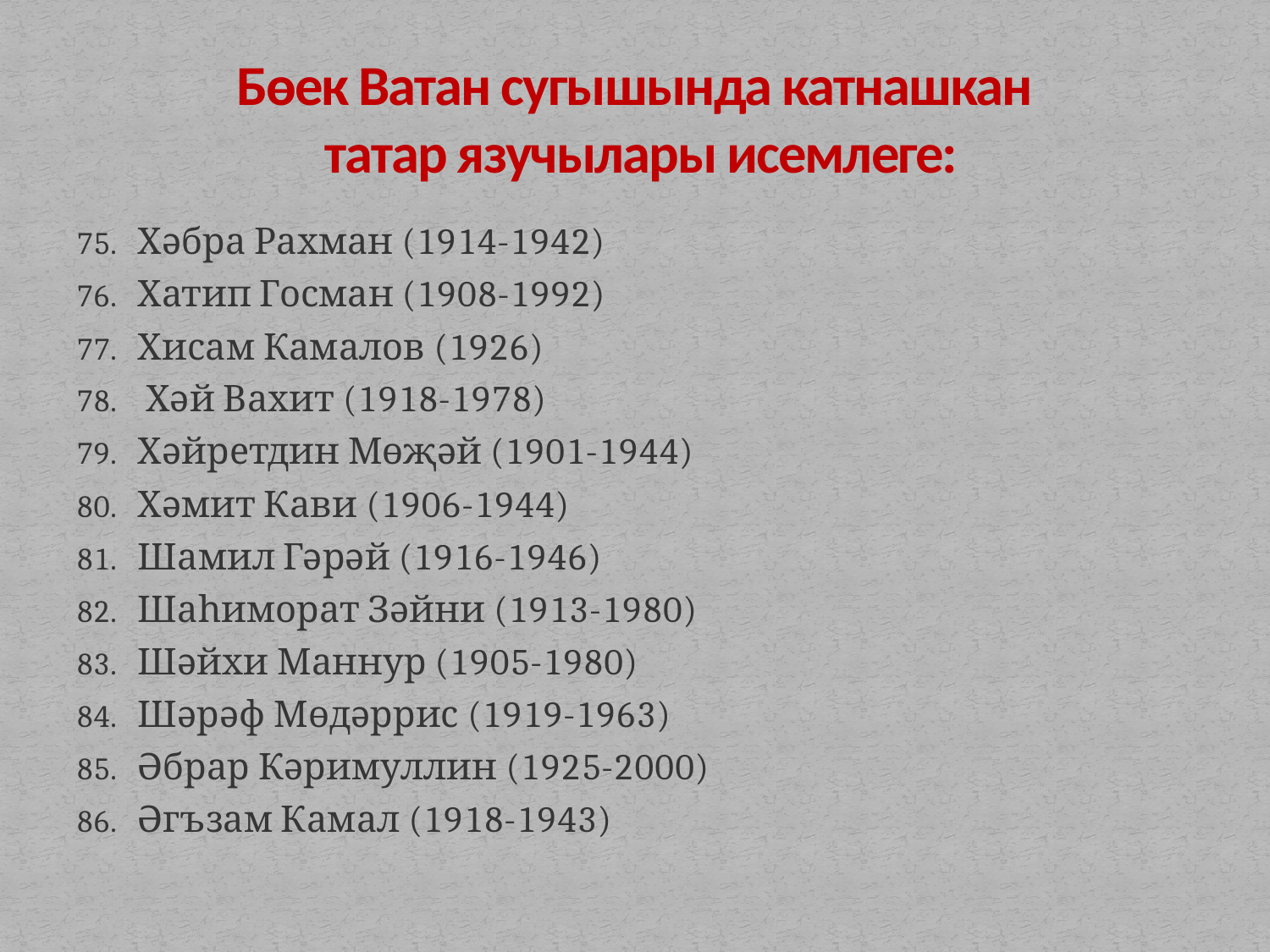

# Бөек Ватан сугышында катнашкан татар язучылары исемлеге:
Хәбра Рахман (1914-1942)
Хатип Госман (1908-1992)
Хисам Камалов (1926)
 Хәй Вахит (1918-1978)
Хәйретдин Мөҗәй (1901-1944)
Хәмит Кави (1906-1944)
Шамил Гәрәй (1916-1946)
Шаһиморат Зәйни (1913-1980)
Шәйхи Маннур (1905-1980)
Шәрәф Мөдәррис (1919-1963)
Әбрар Кәримуллин (1925-2000)
Әгъзам Камал (1918-1943)